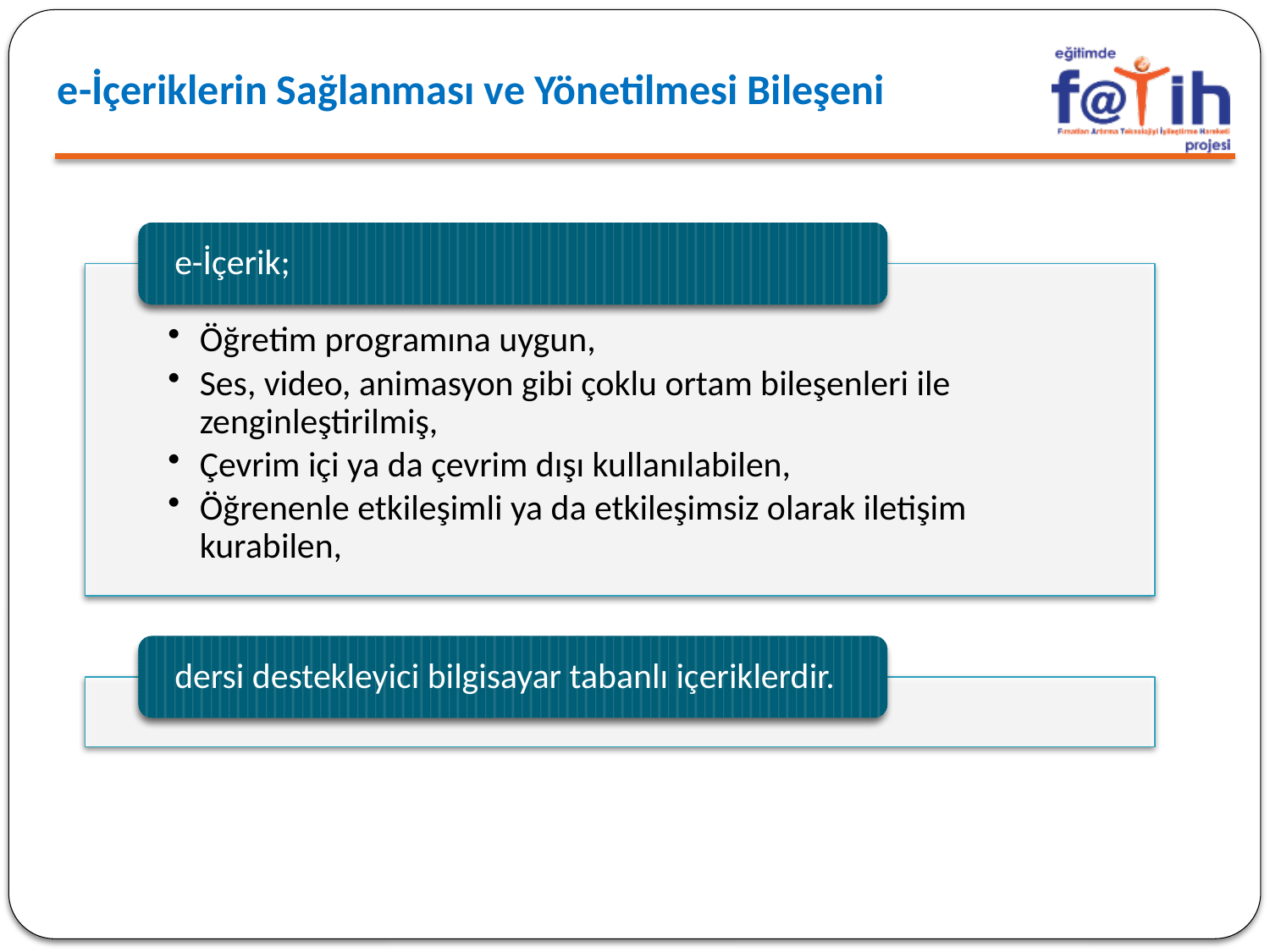

e-İçeriklerin Sağlanması ve Yönetilmesi Bileşeni
Öğretim programına uygun,
Ses, video, animasyon gibi çoklu ortam bileşenleri ile zenginleştirilmiş,
Çevrim içi ya da çevrim dışı kullanılabilen,
Öğrenenle etkileşimli ya da etkileşimsiz olarak iletişim kurabilen,
e-İçerik;
dersi destekleyici bilgisayar tabanlı içeriklerdir.